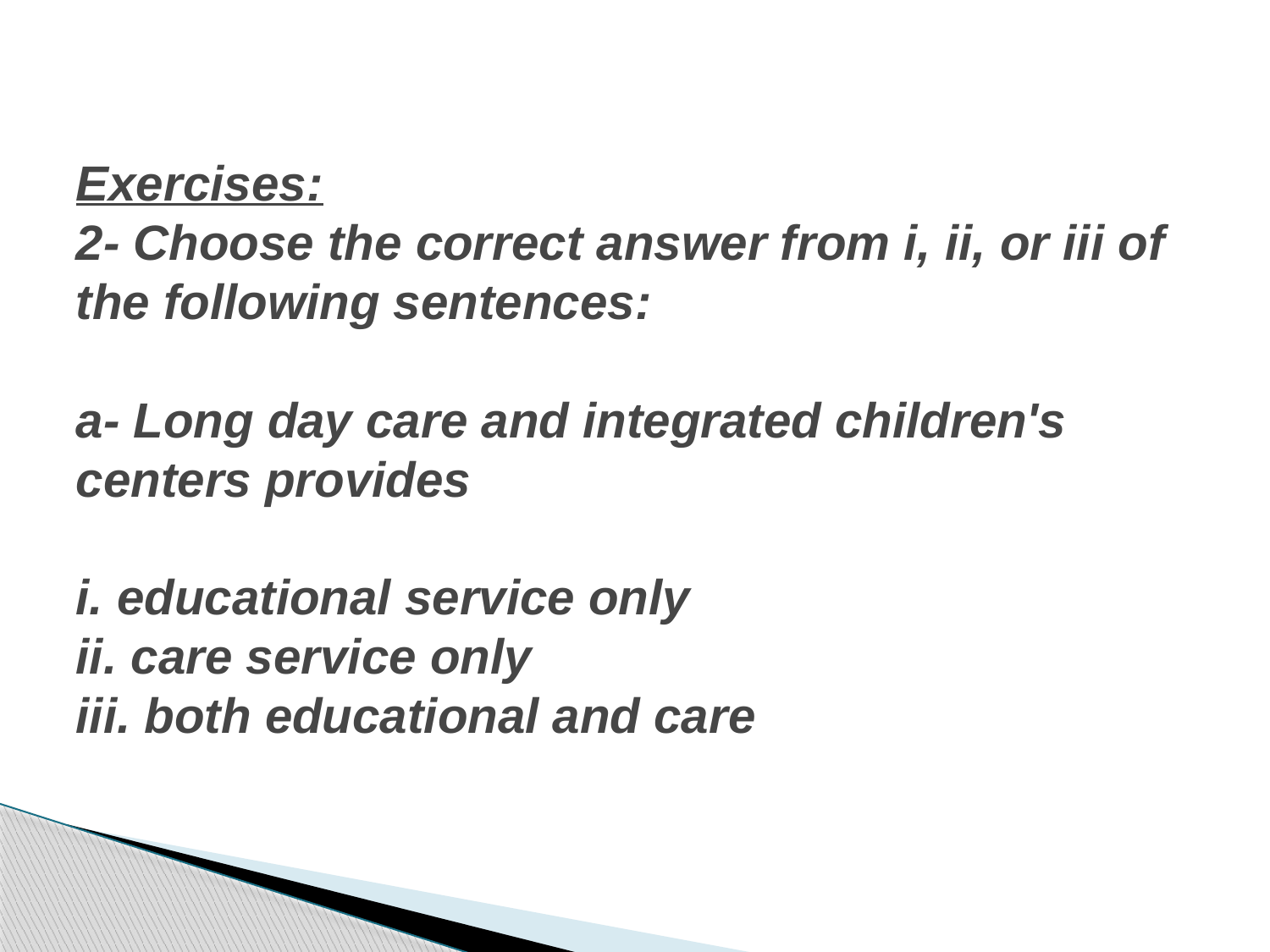

# Exercises: 2- Choose the correct answer from i, ii, or iii of the following sentences: a- Long day care and integrated children's centers provides i. educational service only ii. care service only iii. both educational and care